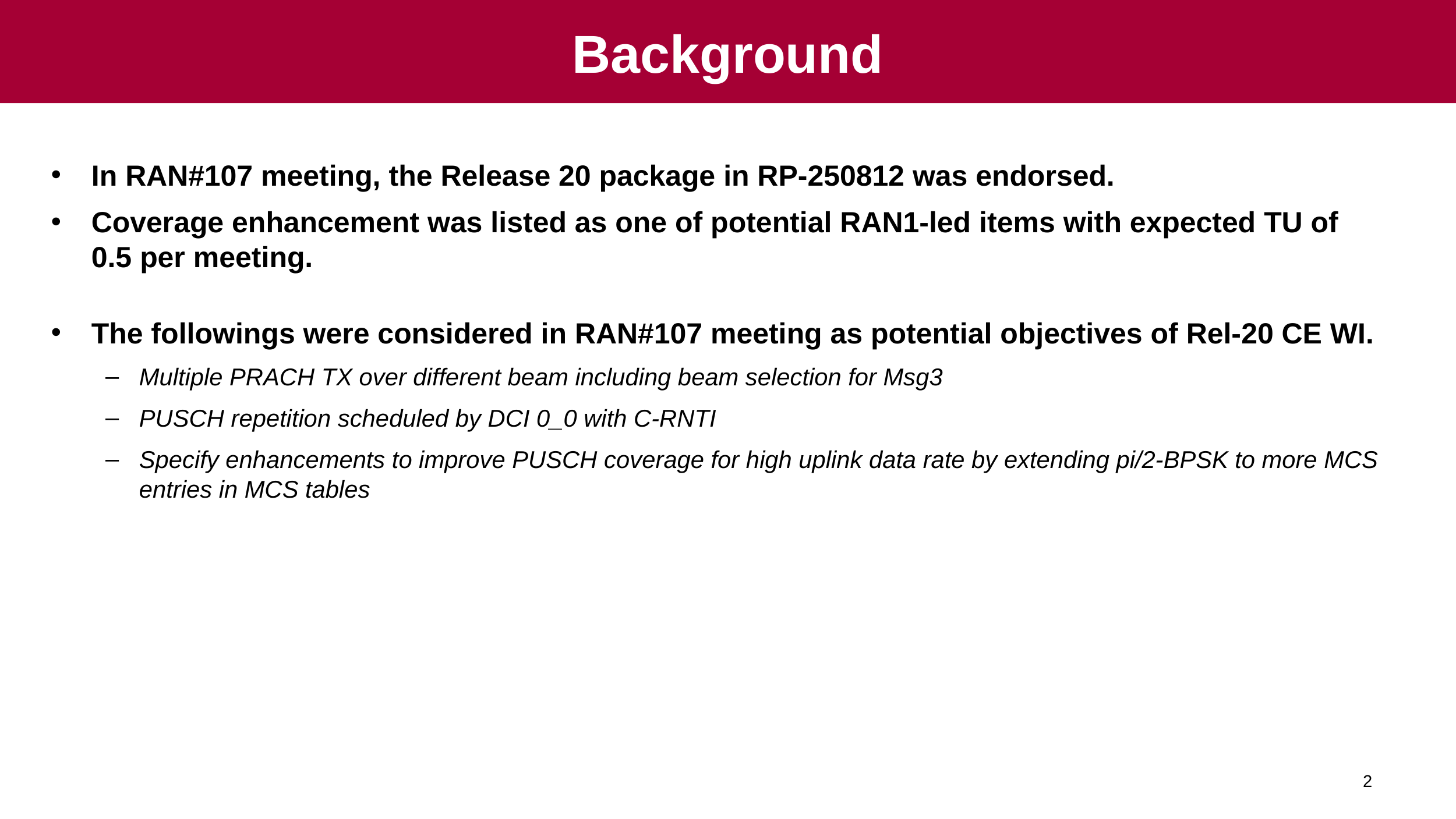

# Background

In RAN#107 meeting, the Release 20 package in RP-250812 was endorsed.
Coverage enhancement was listed as one of potential RAN1-led items with expected TU of 0.5 per meeting.

The followings were considered in RAN#107 meeting as potential objectives of Rel-20 CE WI.
Multiple PRACH TX over different beam including beam selection for Msg3
PUSCH repetition scheduled by DCI 0_0 with C-RNTI
Specify enhancements to improve PUSCH coverage for high uplink data rate by extending pi/2-BPSK to more MCS entries in MCS tables
2